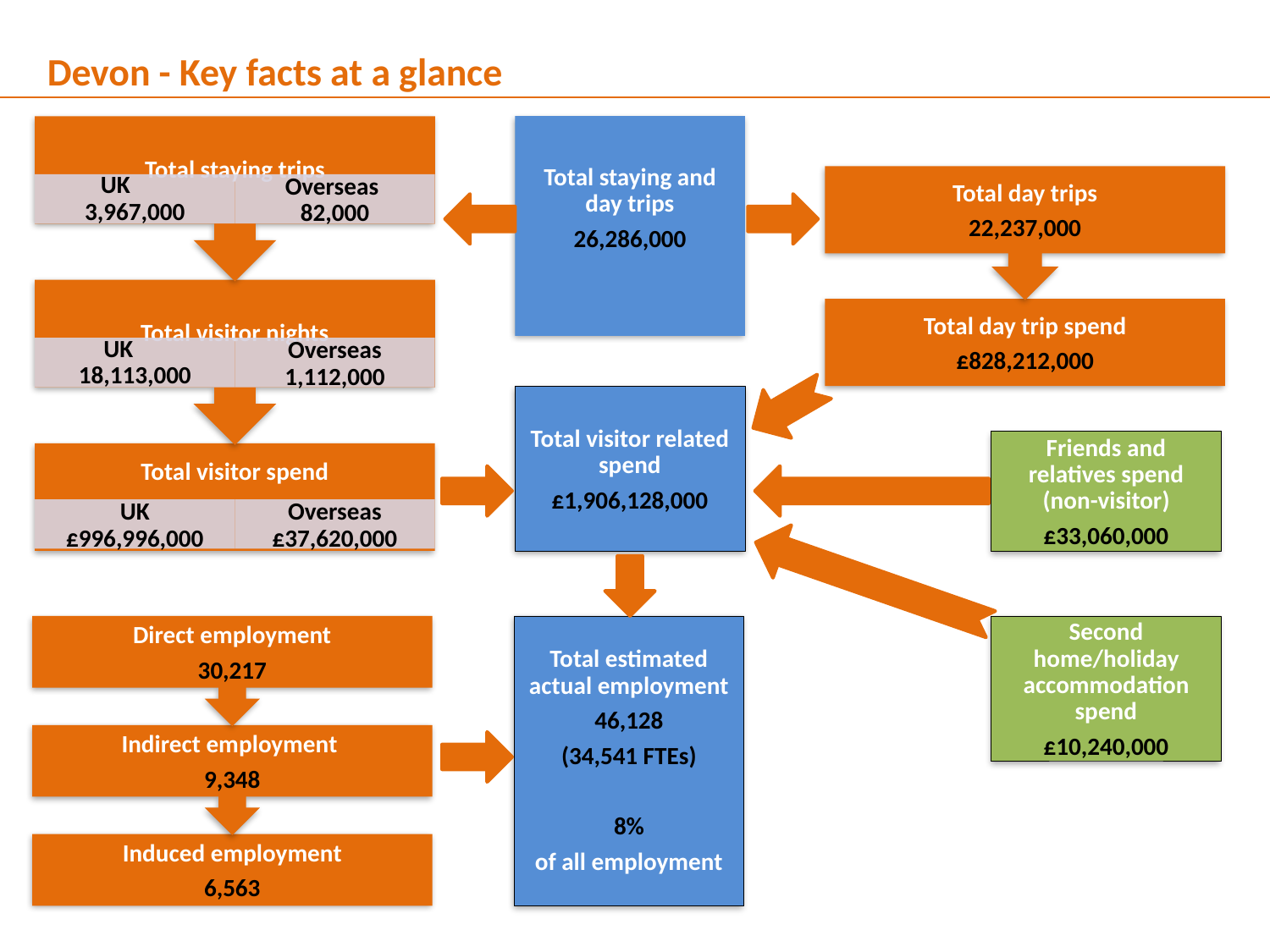

Devon - Key facts at a glance

Total visitor spend

UK £996,996,000

Overseas £37,620,000

Total visitor nights

UK       18,113,000

Overseas 1,112,000

Total staying trips
UK        3,967,000

Overseas  82,000

Total staying and day trips
26,286,000

Total day trip spend
£828,212,000

Total day trips
22,237,000

Total visitor related spend
£1,906,128,000

Friends and relatives spend (non-visitor)
£33,060,000

Total estimated actual employment
46,128
(34,541 FTEs)

8%
of all employment

Induced employment
6,563

Indirect employment
9,348

Direct employment
30,217

Second home/holiday accommodation spend
£10,240,000